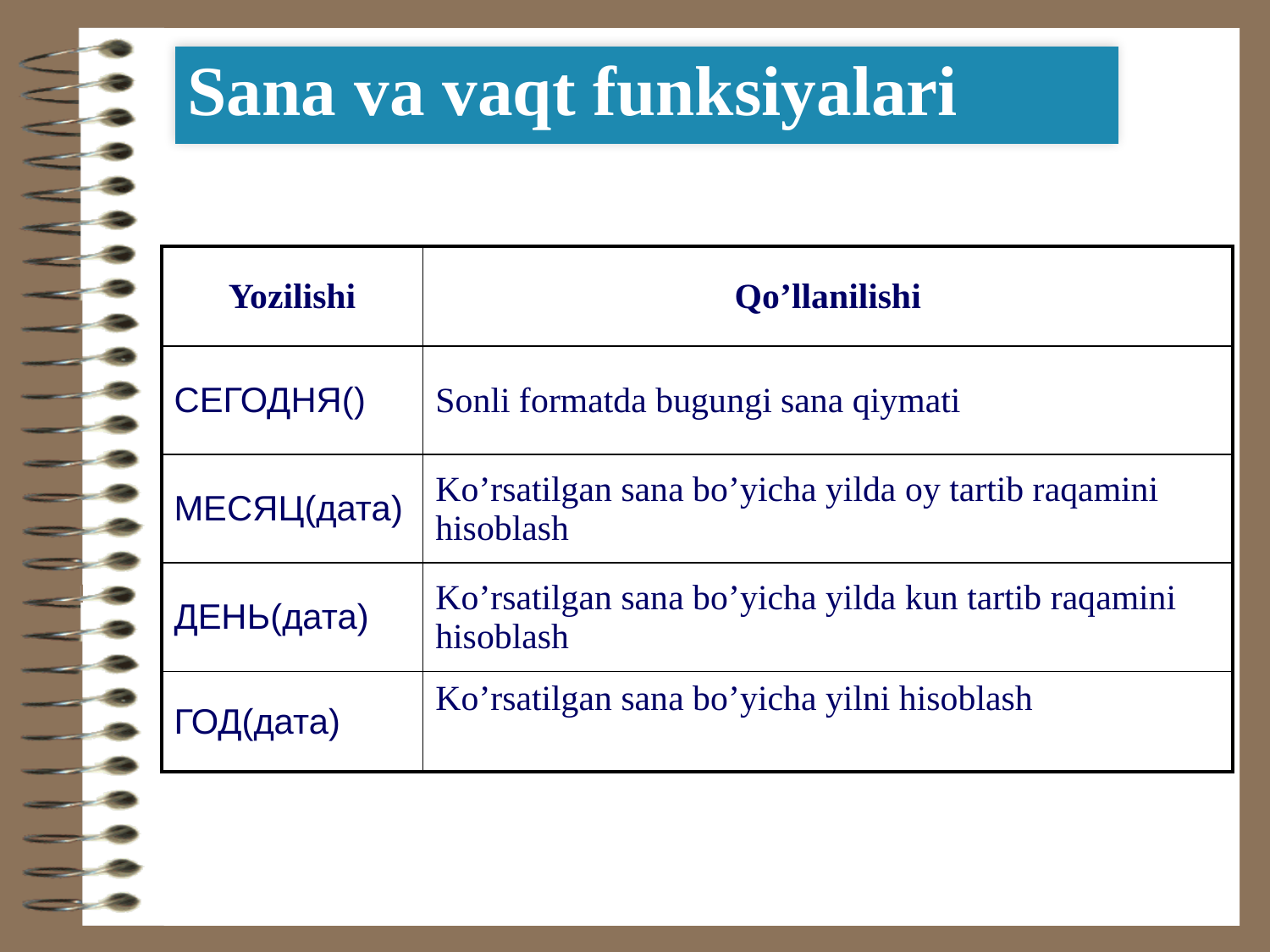

| Sana va vaqt funksiyalari |
| --- |

| Yozilishi | Qo’llanilishi |
| --- | --- |
| СЕГОДНЯ() | Sonli formatda bugungi sana qiymati |
| МЕСЯЦ(дата) | Ko’rsatilgan sana bo’yicha yilda oy tartib raqamini hisoblash |
| ДЕНЬ(дата) | Ko’rsatilgan sana bo’yicha yilda kun tartib raqamini hisoblash |
| ГОД(дата) | Ko’rsatilgan sana bo’yicha yilni hisoblash |